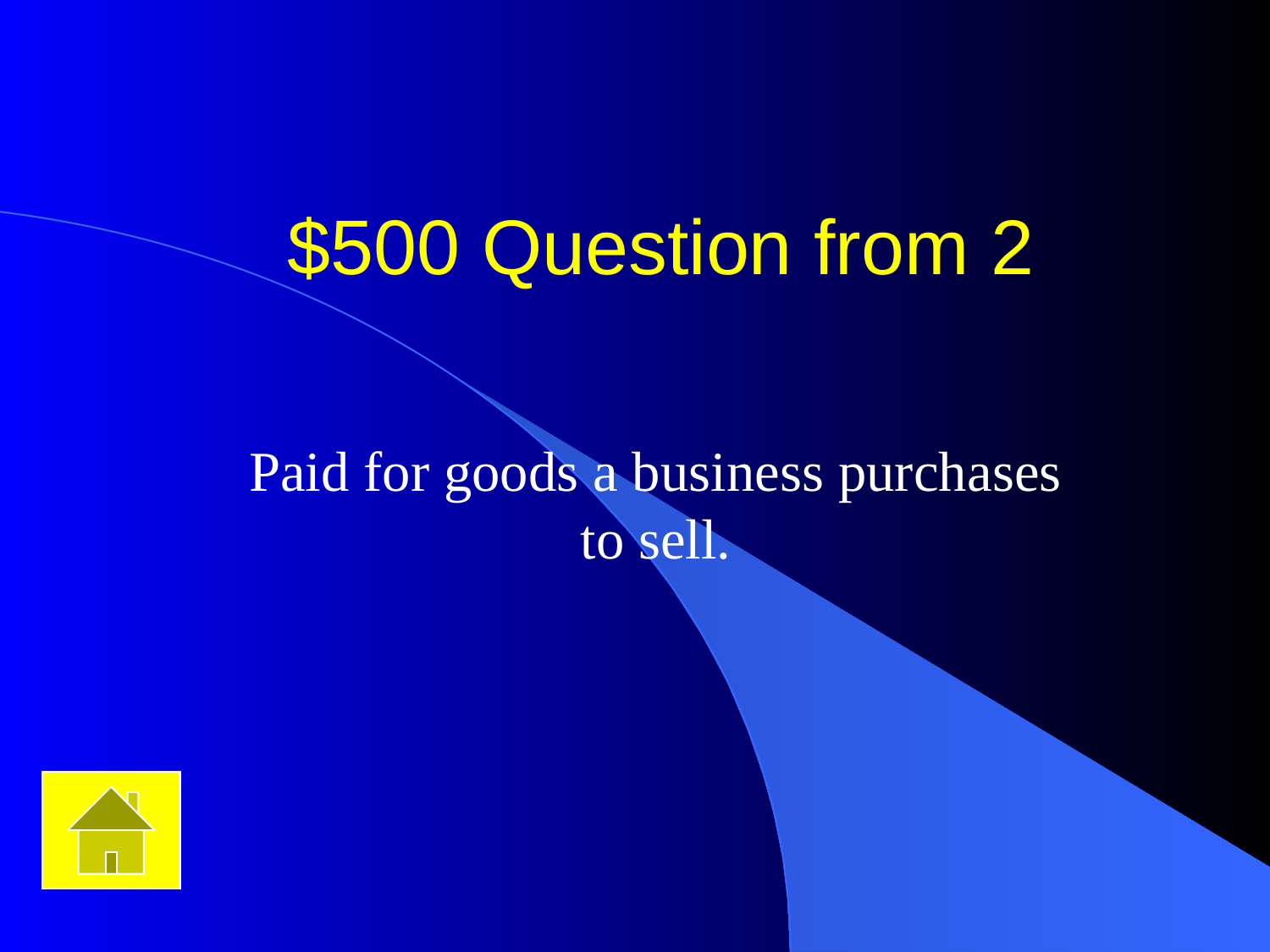

# $500 Question from 2
Paid for goods a business purchases to sell.